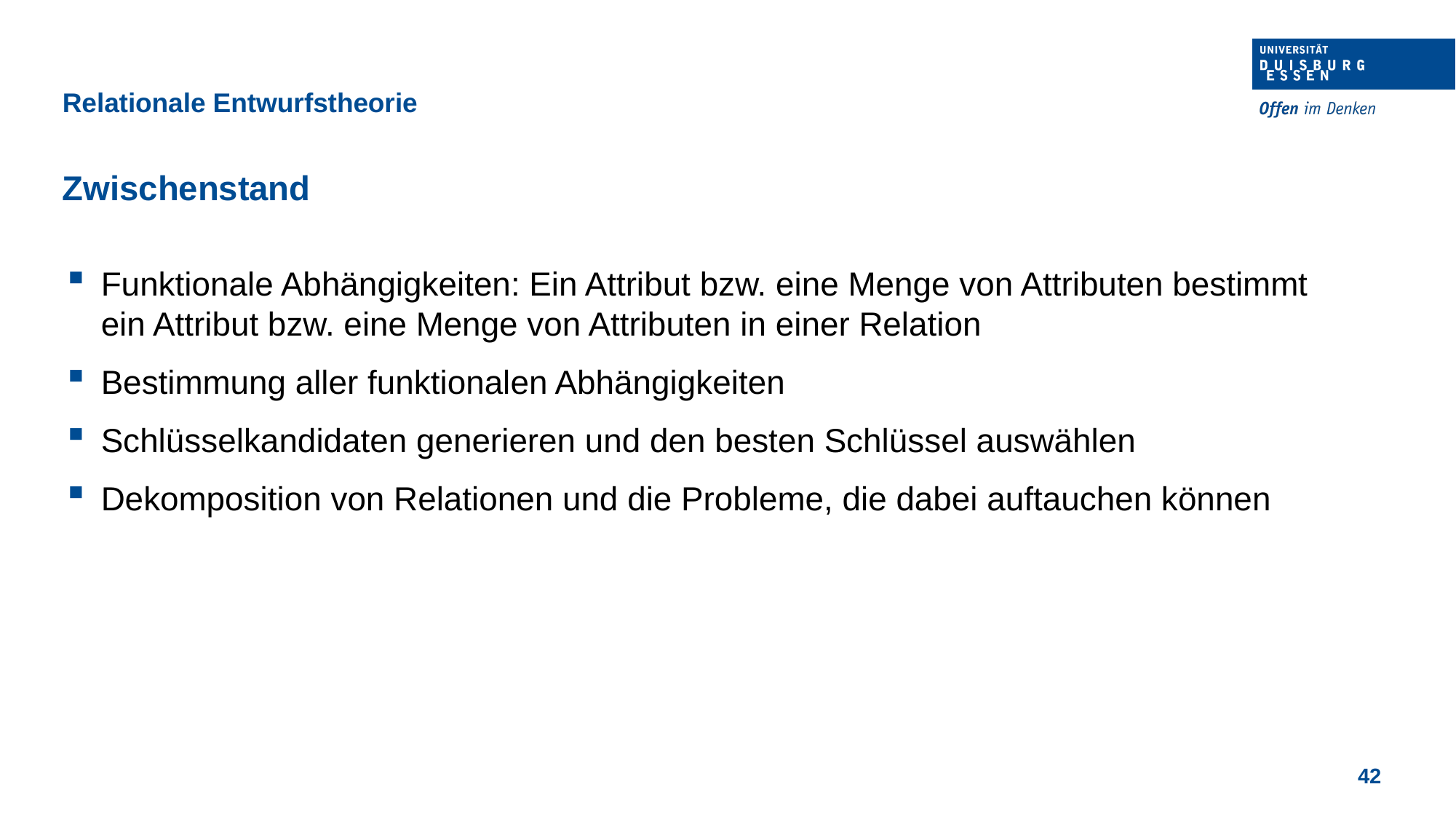

Relationale Entwurfstheorie
Zwischenstand
Funktionale Abhängigkeiten: Ein Attribut bzw. eine Menge von Attributen bestimmt ein Attribut bzw. eine Menge von Attributen in einer Relation
Bestimmung aller funktionalen Abhängigkeiten
Schlüsselkandidaten generieren und den besten Schlüssel auswählen
Dekomposition von Relationen und die Probleme, die dabei auftauchen können

42